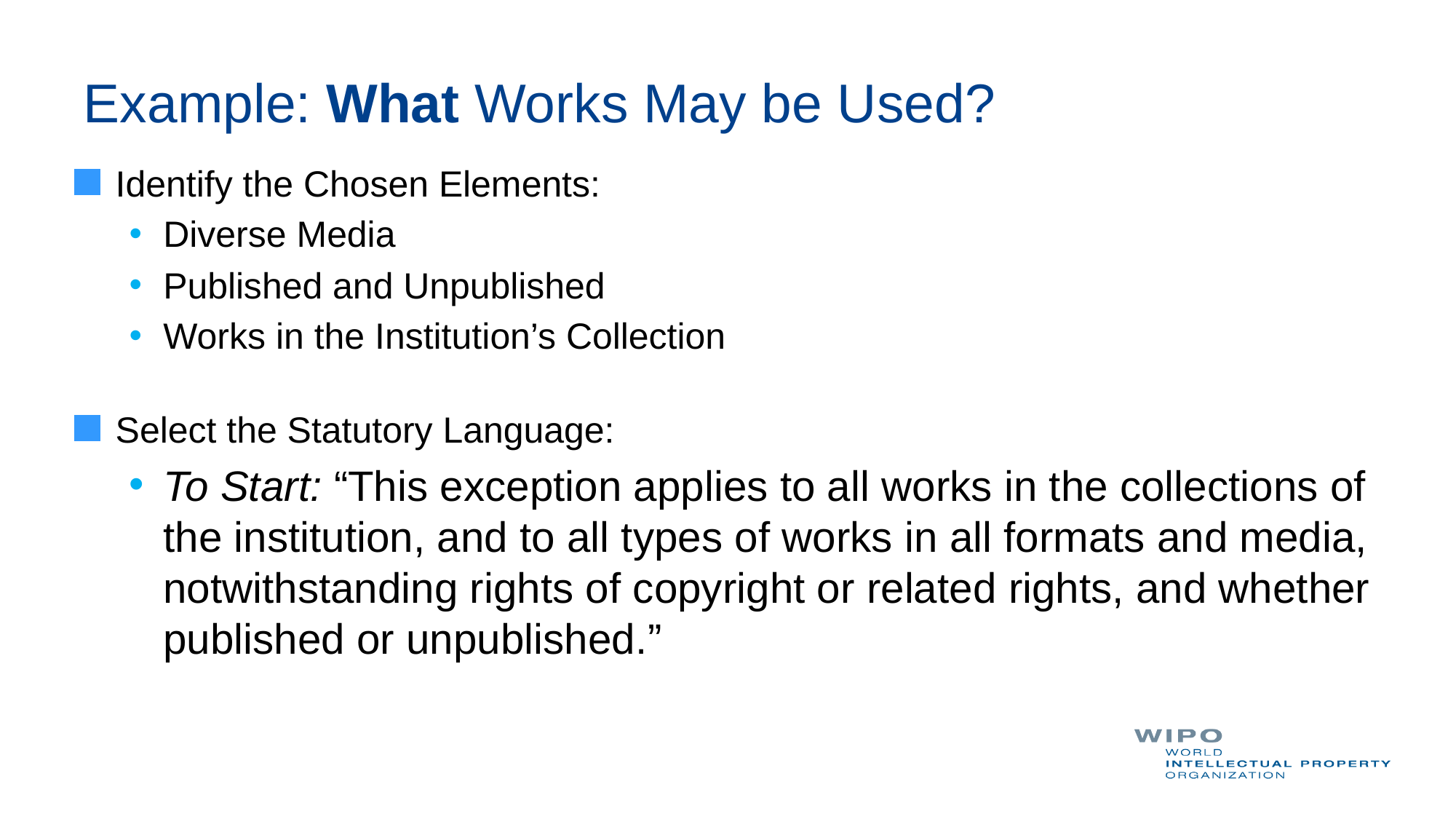

# Example: What Works May be Used?
Identify the Chosen Elements:
Diverse Media
Published and Unpublished
Works in the Institution’s Collection

Select the Statutory Language:
To Start: “This exception applies to all works in the collections of the institution, and to all types of works in all formats and media, notwithstanding rights of copyright or related rights, and whether published or unpublished.”